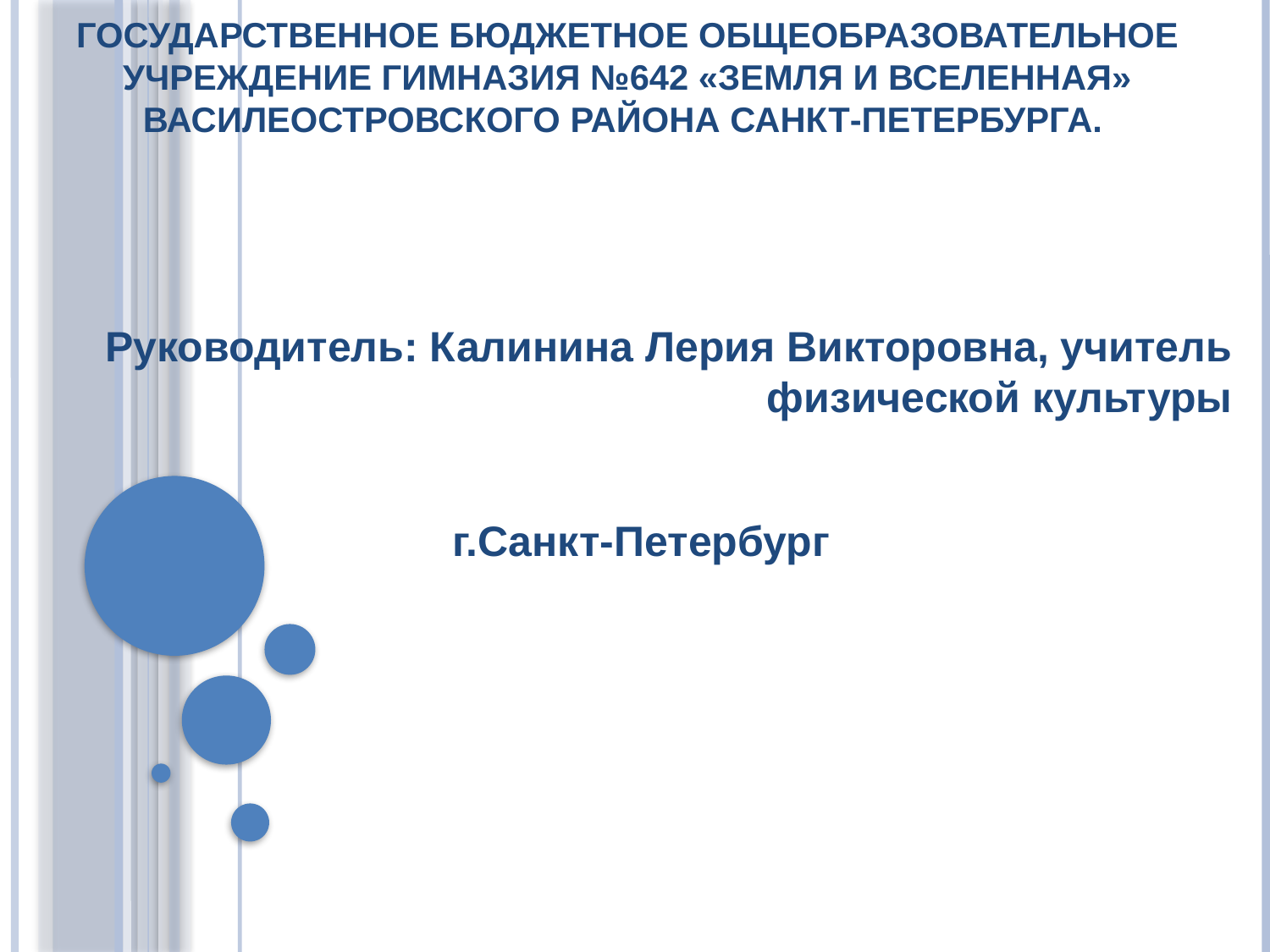

# Государственное бюджетное общеобразовательное учреждение гимназия №642 «Земля и Вселенная» Василеостровского района Санкт-Петербурга.

Руководитель: Калинина Лерия Викторовна, учитель физической культуры

г.Санкт-Петербург